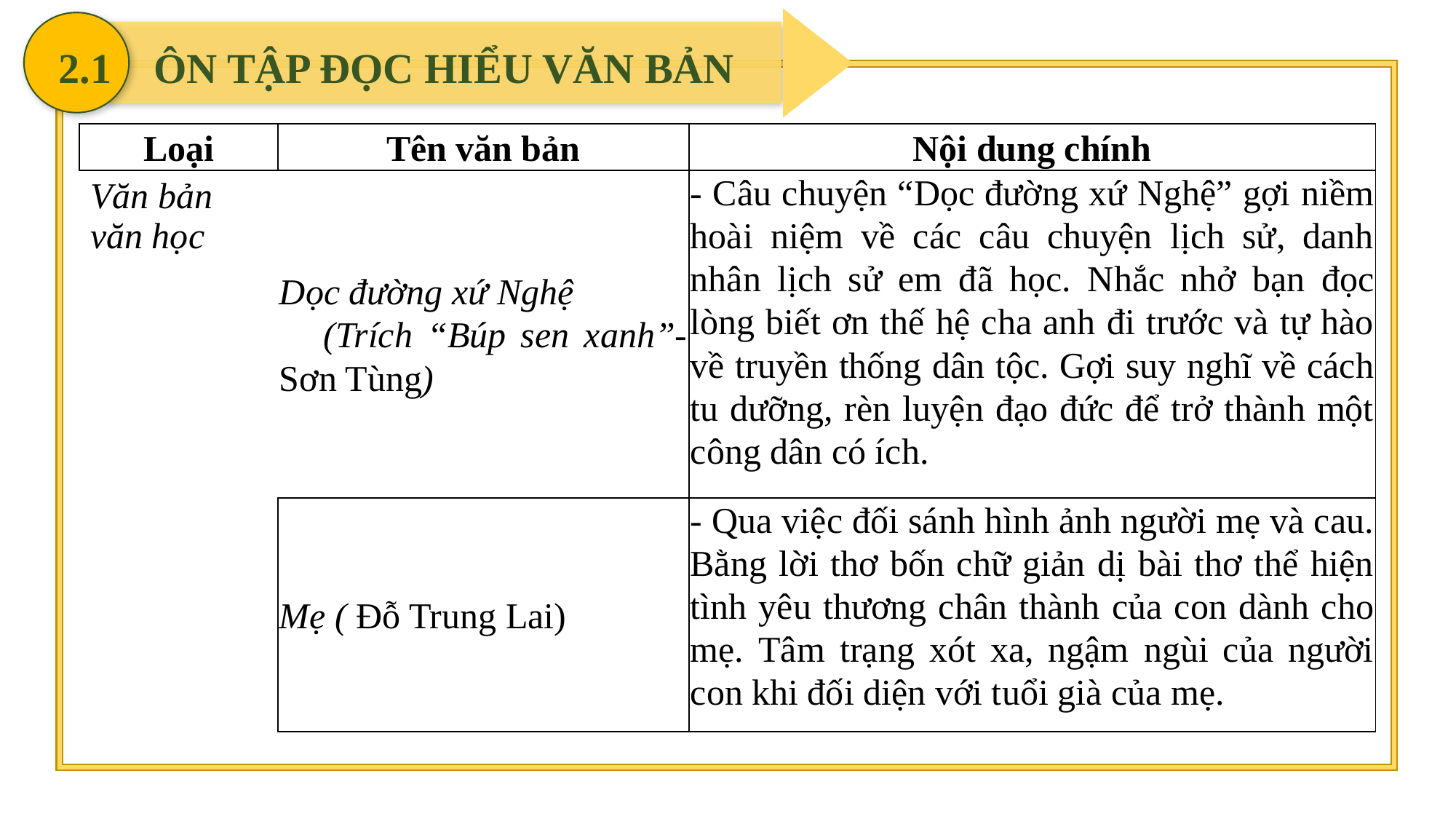

2.1    ÔN TẬP ĐỌC HIỂU VĂN BẢN

| Loại | Tên văn bản | Nội dung chính |
| --- | --- | --- |
| Văn bản văn học | Dọc đường xứ Nghệ (Trích “Búp sen xanh”- Sơn Tùng) | - Câu chuyện “Dọc đường xứ Nghệ” gợi niềm hoài niệm về các câu chuyện lịch sử, danh nhân lịch sử em đã học. Nhắc nhở bạn đọc lòng biết ơn thế hệ cha anh đi trước và tự hào về truyền thống dân tộc. Gợi suy nghĩ về cách tu dưỡng, rèn luyện đạo đức để trở thành một công dân có ích. |
|  | Mẹ ( Đỗ Trung Lai) | - Qua việc đối sánh hình ảnh người mẹ và cau. Bằng lời thơ bốn chữ giản dị bài thơ thể hiện tình yêu thương chân thành của con dành cho mẹ. Tâm trạng xót xa, ngậm ngùi của người con khi đối diện với tuổi già của mẹ. |